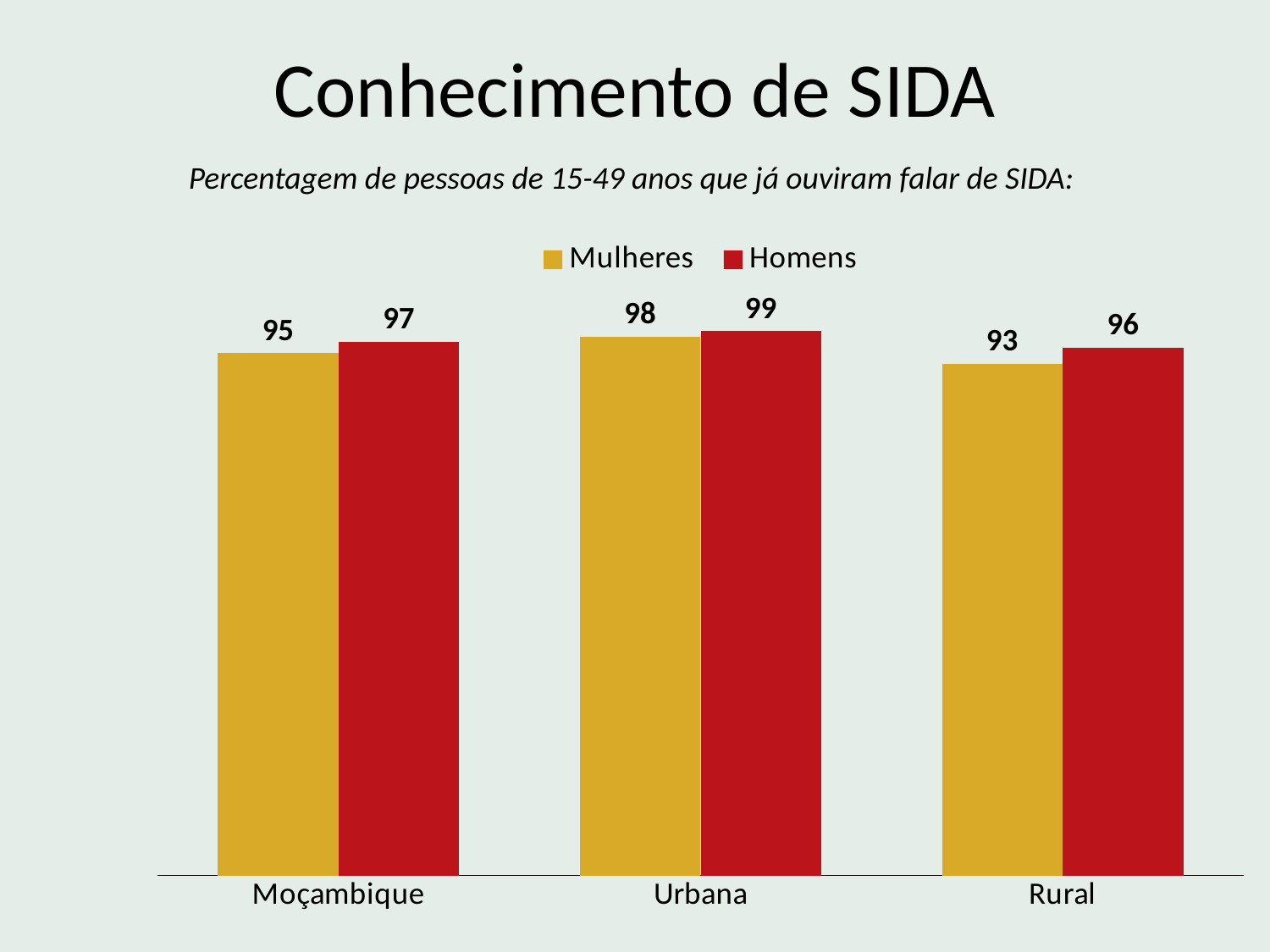

Conhecimento de SIDA
Percentagem de pessoas de 15-49 anos que já ouviram falar de SIDA:

### Chart

| Category | Mulheres | Homens |
|---|---|---|
| Moçambique | 95.0 | 97.0 |
| Urbana | 98.0 | 99.0 |
| Rural | 93.0 | 96.0 |